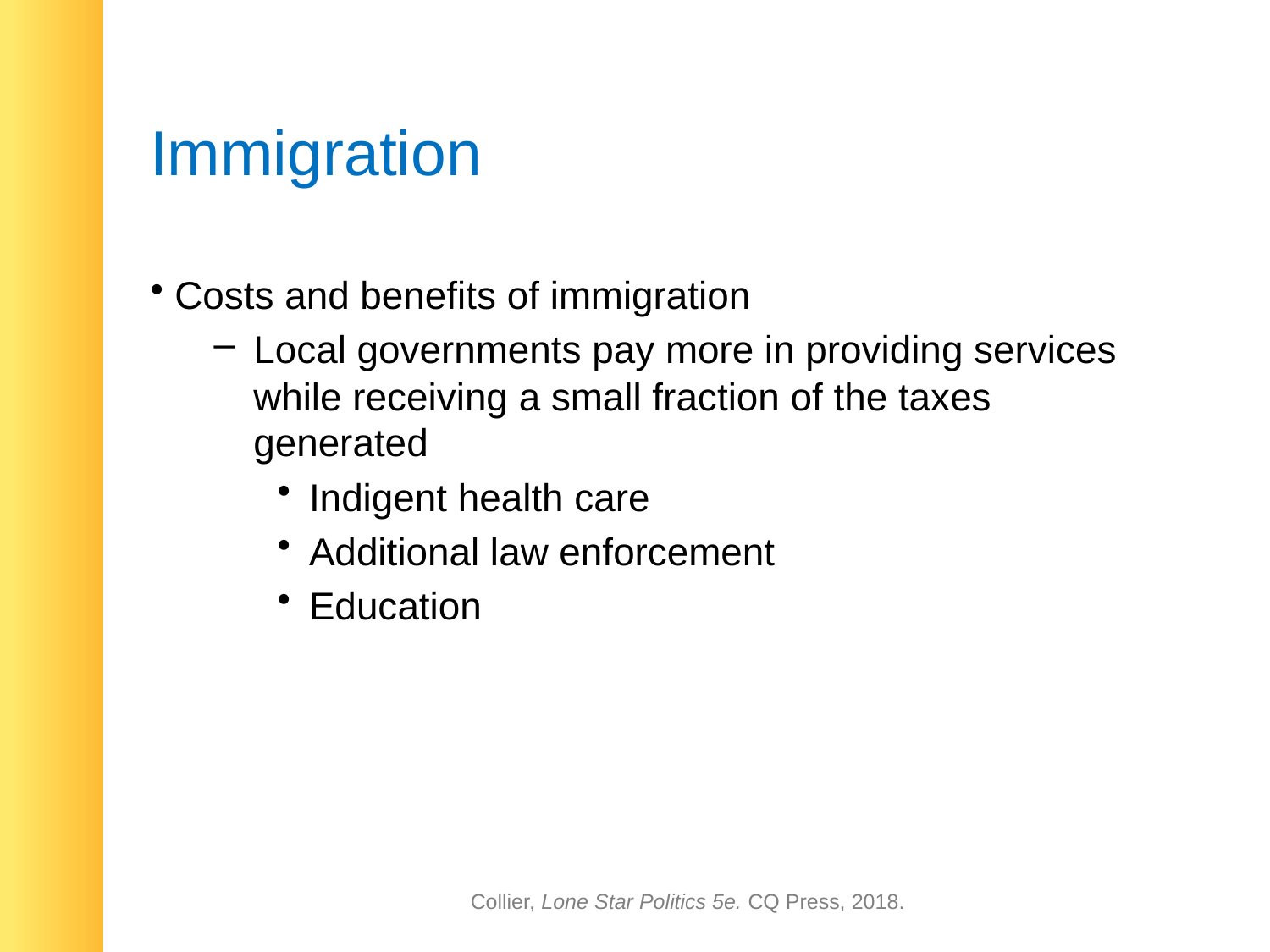

# Immigration
 Costs and benefits of immigration
Local governments pay more in providing services while receiving a small fraction of the taxes generated
Indigent health care
Additional law enforcement
Education
Collier, Lone Star Politics 5e. CQ Press, 2018.